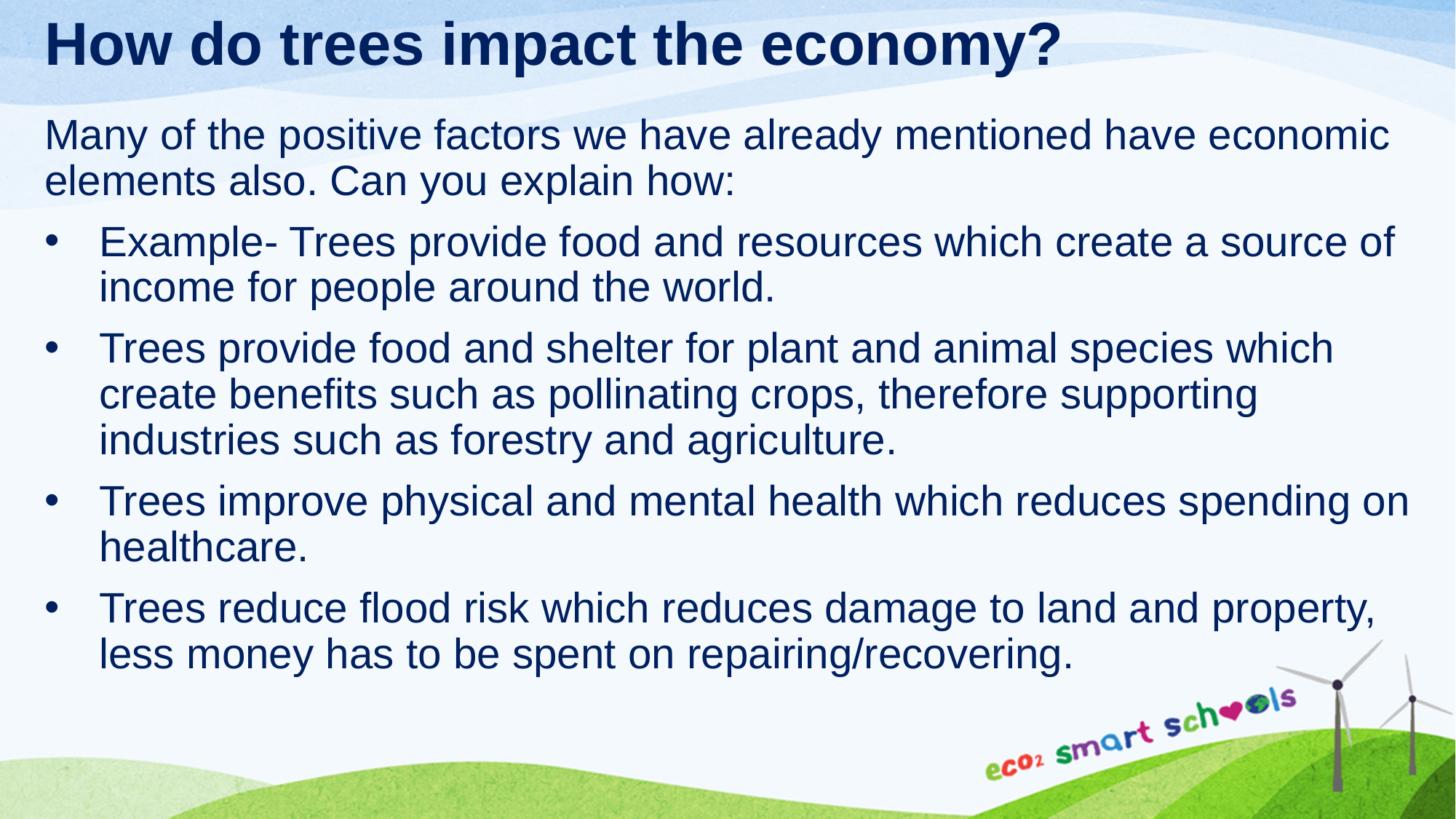

# How do trees impact the economy?
Many of the positive factors we have already mentioned have economic elements also. Can you explain how:
Example- Trees provide food and resources which create a source of income for people around the world.
Trees provide food and shelter for plant and animal species which create benefits such as pollinating crops, therefore supporting industries such as forestry and agriculture.
Trees improve physical and mental health which reduces spending on healthcare.
Trees reduce flood risk which reduces damage to land and property, less money has to be spent on repairing/recovering.